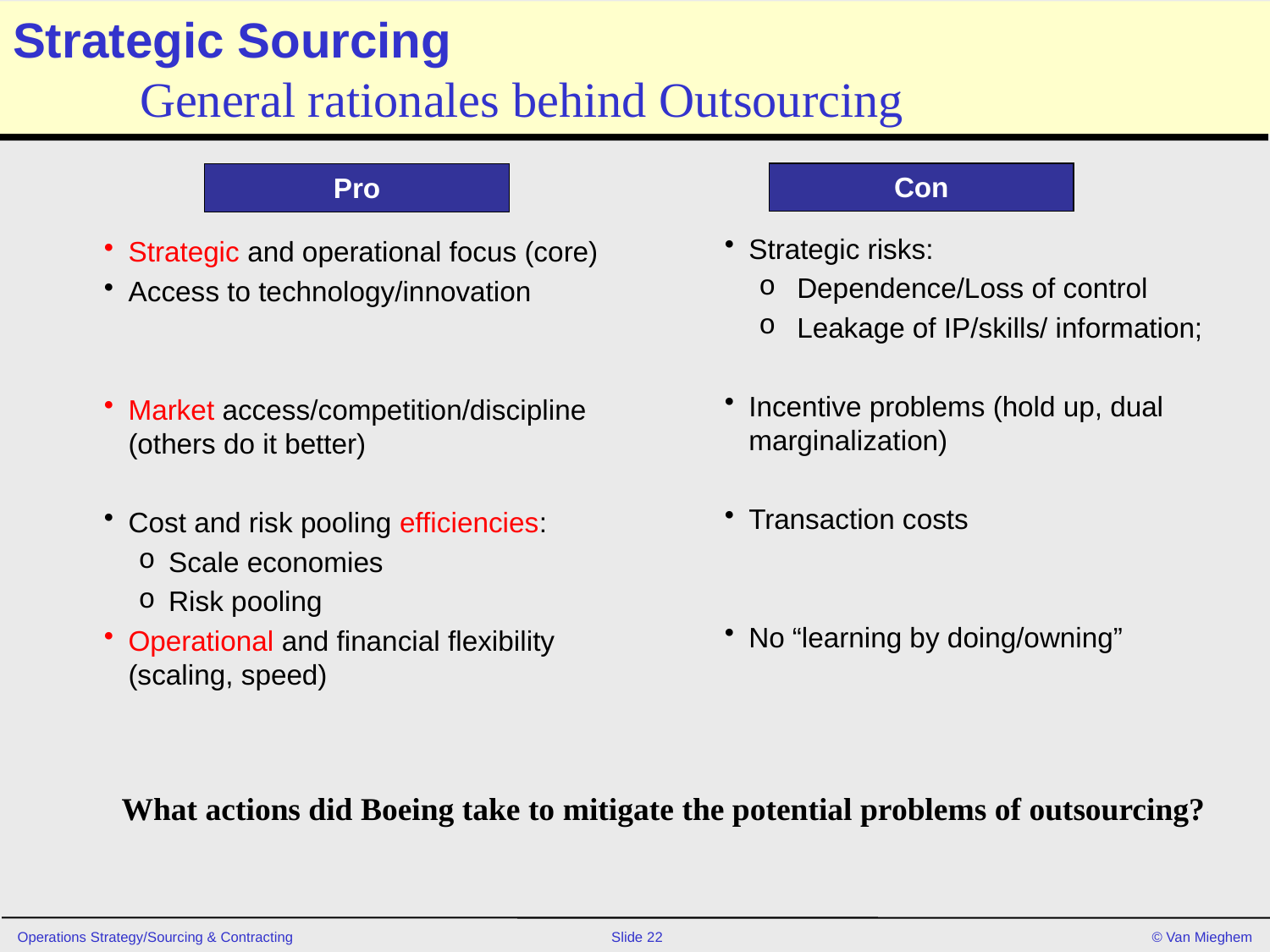

# Strategic Sourcing General rationales behind Outsourcing
Con
Pro
Strategic risks:
 Dependence/Loss of control
 Leakage of IP/skills/ information;

Incentive problems (hold up, dual marginalization)

Transaction costs

No “learning by doing/owning”
Strategic and operational focus (core)
Access to technology/innovation

Market access/competition/discipline (others do it better)

Cost and risk pooling efficiencies:
Scale economies
Risk pooling
Operational and financial flexibility (scaling, speed)
What actions did Boeing take to mitigate the potential problems of outsourcing?